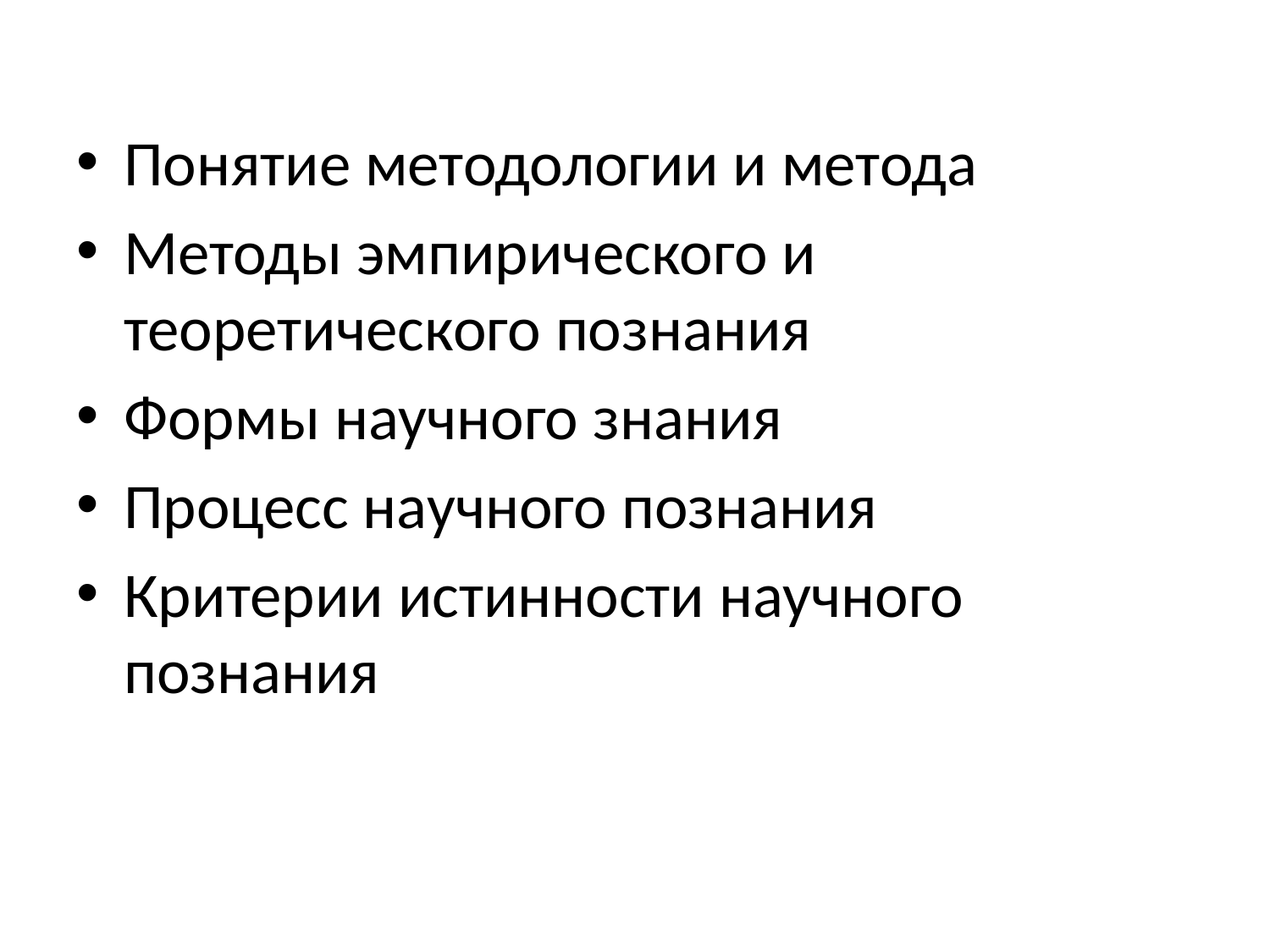

Понятие методологии и метода
Методы эмпирического и теоретического познания
Формы научного знания
Процесс научного познания
Критерии истинности научного познания